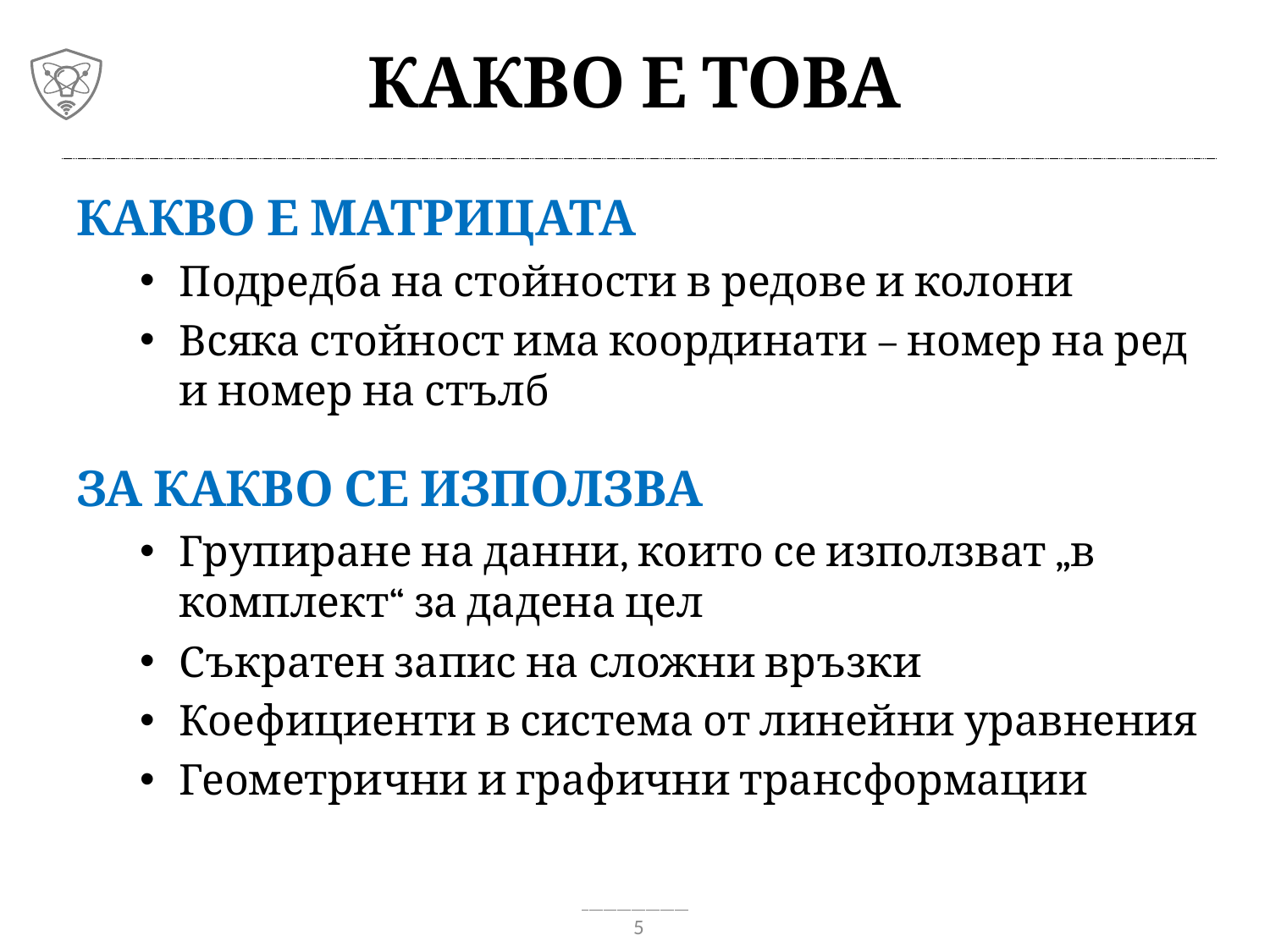

# Какво е това
Какво е матрицата
Подредба на стойности в редове и колони
Всяка стойност има координати – номер на ред и номер на стълб
За какво се използва
Групиране на данни, които се използват „в комплект“ за дадена цел
Съкратен запис на сложни връзки
Коефициенти в система от линейни уравнения
Геометрични и графични трансформации
5